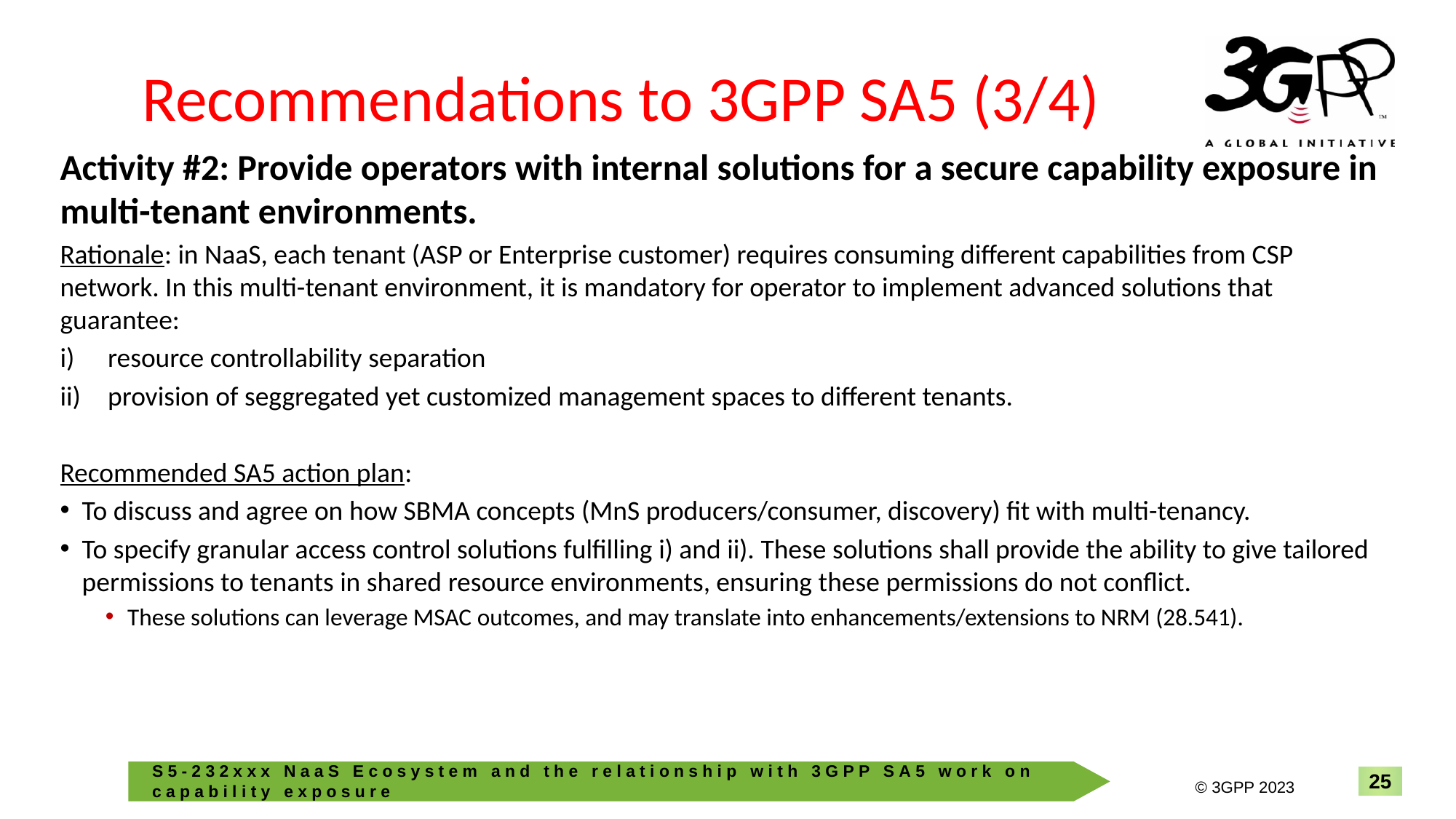

# Recommendations to 3GPP SA5 (3/4)
Activity #2: Provide operators with internal solutions for a secure capability exposure in multi-tenant environments.
Rationale: in NaaS, each tenant (ASP or Enterprise customer) requires consuming different capabilities from CSP network. In this multi-tenant environment, it is mandatory for operator to implement advanced solutions that guarantee:
resource controllability separation
provision of seggregated yet customized management spaces to different tenants.

Recommended SA5 action plan:
To discuss and agree on how SBMA concepts (MnS producers/consumer, discovery) fit with multi-tenancy.
To specify granular access control solutions fulfilling i) and ii). These solutions shall provide the ability to give tailored permissions to tenants in shared resource environments, ensuring these permissions do not conflict.
These solutions can leverage MSAC outcomes, and may translate into enhancements/extensions to NRM (28.541).